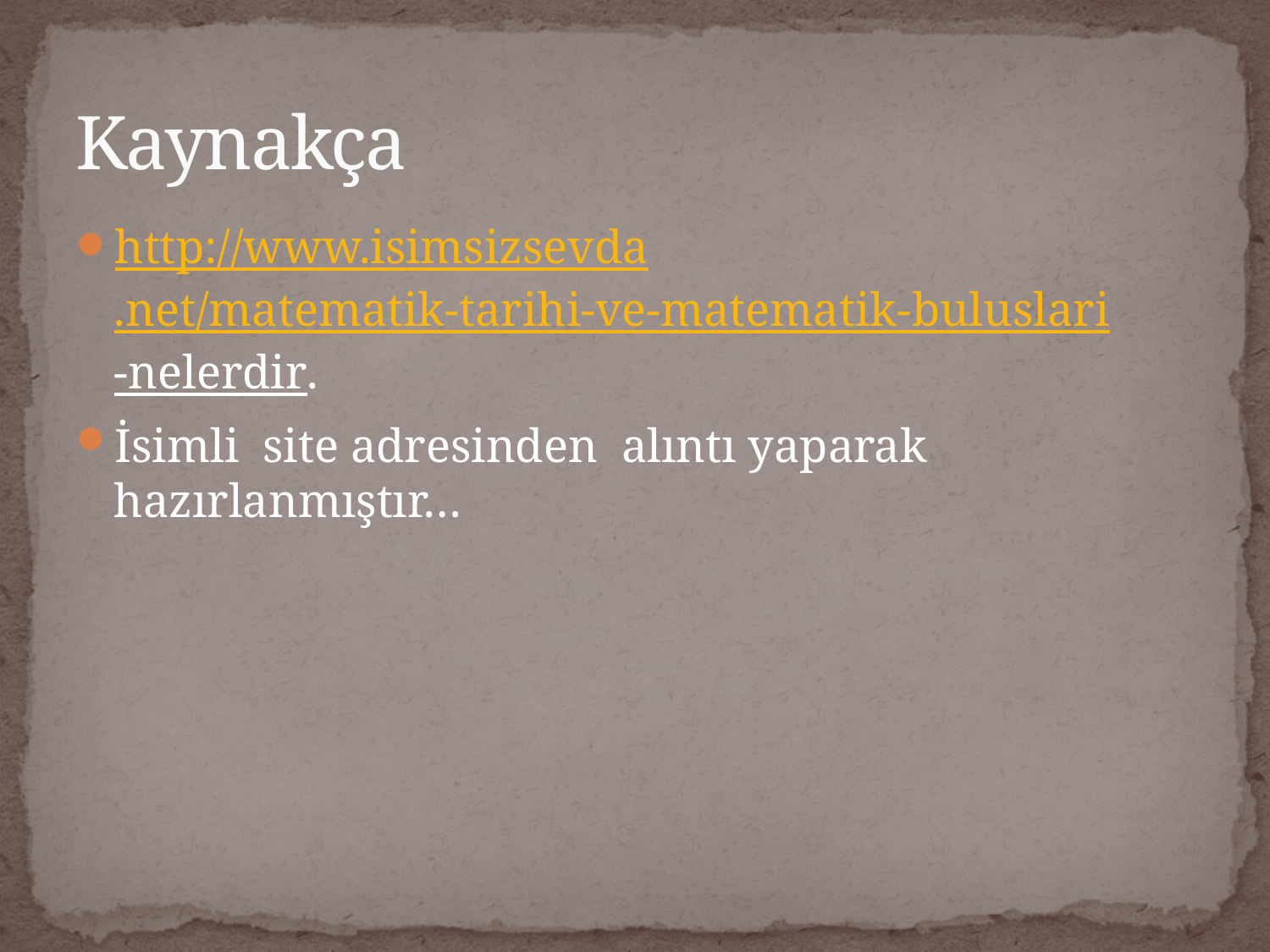

# Kaynakça
http://www.isimsizsevda.net/matematik-tarihi-ve-matematik-buluslari-nelerdir.
İsimli  site adresinden  alıntı yaparak hazırlanmıştır…